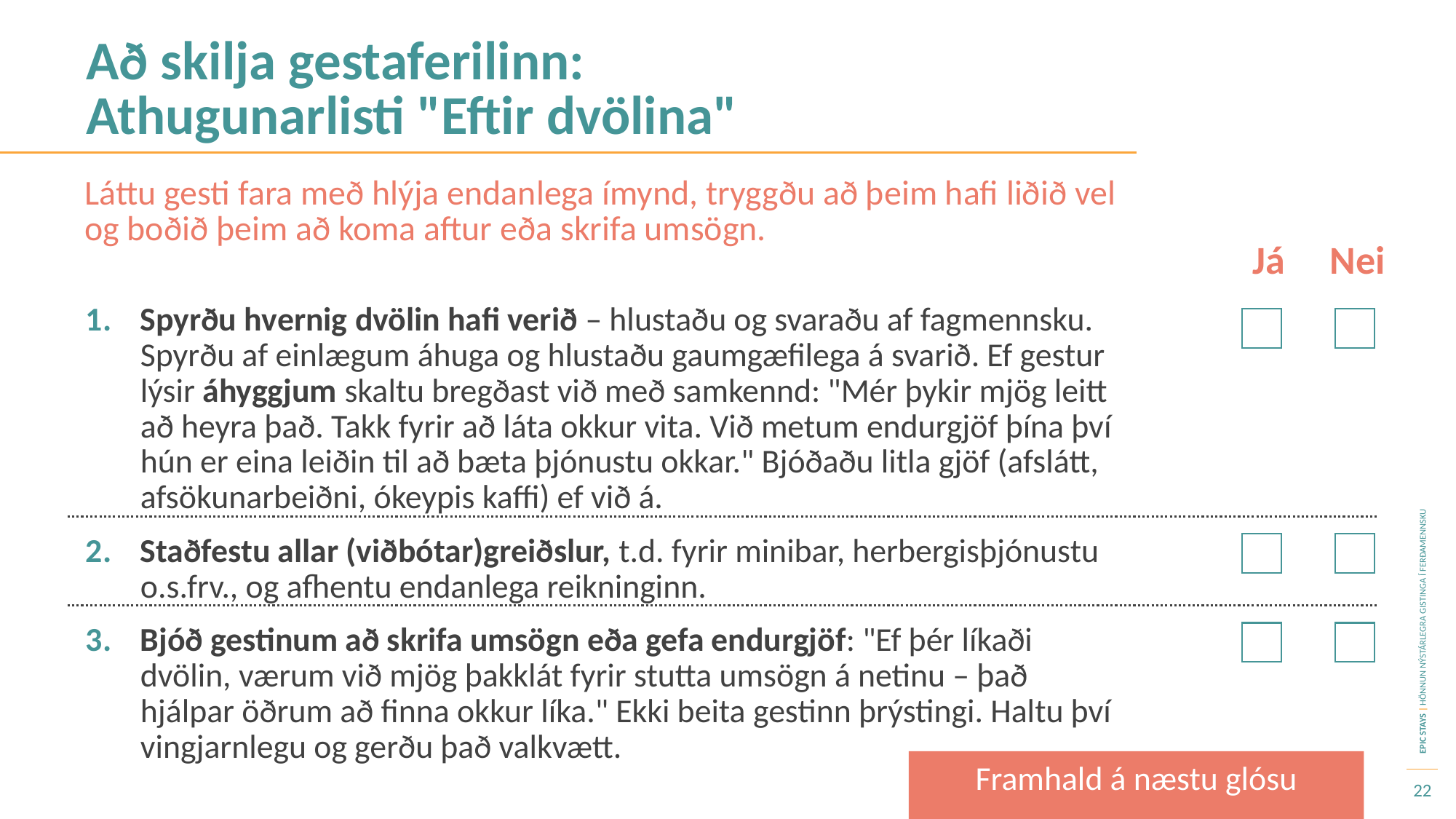

Að skilja gestaferilinn: Athugunarlisti "Eftir dvölina"

Láttu gesti fara með hlýja endanlega ímynd, tryggðu að þeim hafi liðið vel og boðið þeim að koma aftur eða skrifa umsögn.

Já     Nei

Spyrðu hvernig dvölin hafi verið – hlustaðu og svaraðu af fagmennsku. Spyrðu af einlægum áhuga og hlustaðu gaumgæfilega á svarið. Ef gestur lýsir áhyggjum skaltu bregðast við með samkennd: "Mér þykir mjög leitt að heyra það. Takk fyrir að láta okkur vita. Við metum endurgjöf þína því hún er eina leiðin til að bæta þjónustu okkar." Bjóðaðu litla gjöf (afslátt, afsökunarbeiðni, ókeypis kaffi) ef við á.
Staðfestu allar (viðbótar)greiðslur, t.d. fyrir minibar, herbergisþjónustu o.s.frv., og afhentu endanlega reikninginn.
Bjóð gestinum að skrifa umsögn eða gefa endurgjöf: "Ef þér líkaði dvölin, værum við mjög þakklát fyrir stutta umsögn á netinu – það hjálpar öðrum að finna okkur líka." Ekki beita gestinn þrýstingi. Haltu því vingjarnlegu og gerðu það valkvætt.

Framhald á næstu glósu

22